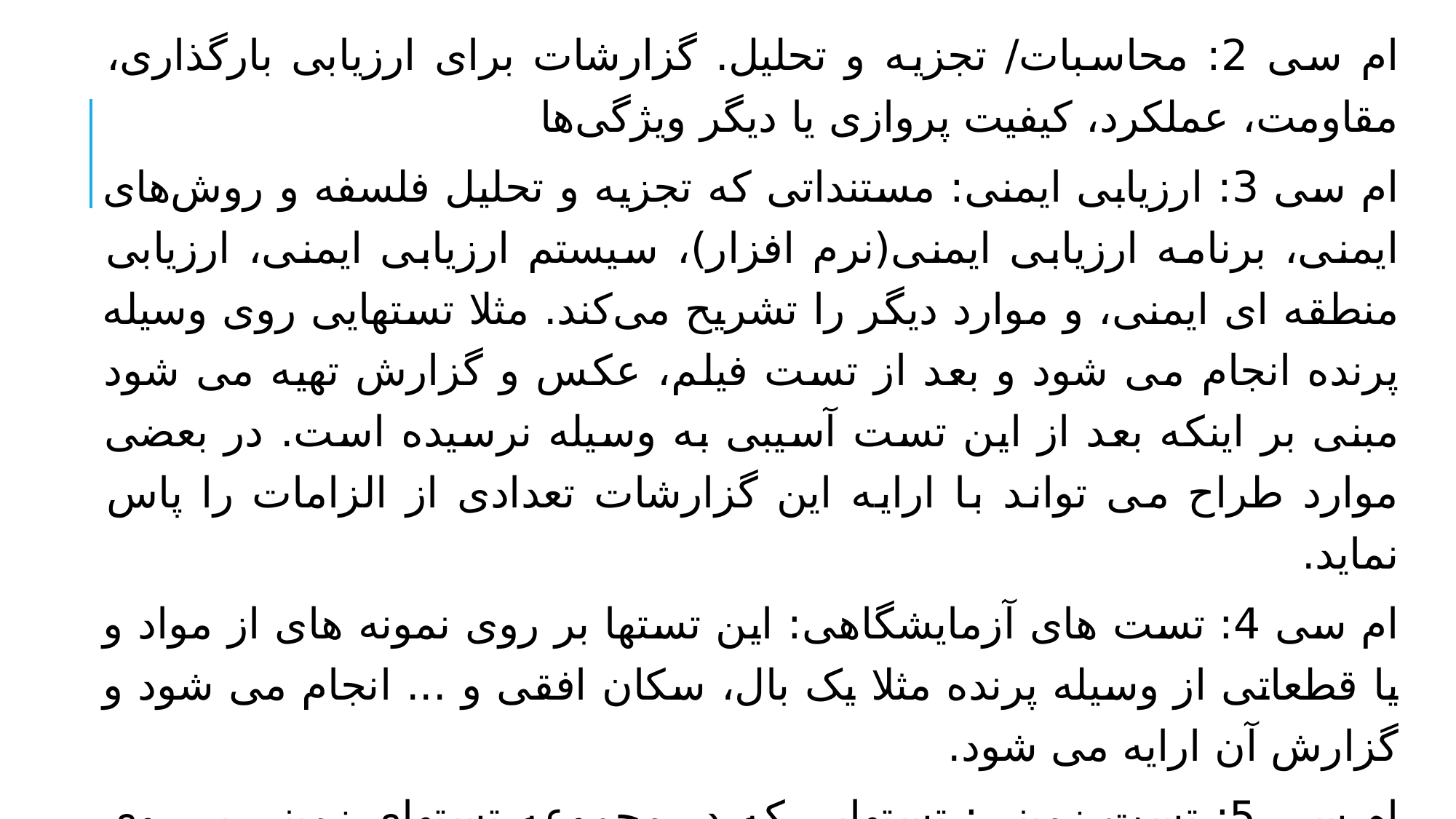

ام سی 2: محاسبات/ تجزیه و تحلیل. گزارشات برای ارزیابی بارگذاری، مقاومت، عملکرد، کیفیت پروازی یا دیگر ویژگی‌ها
ام سی 3: ارزیابی ایمنی: مستنداتی که تجزیه و تحلیل فلسفه و روش‌های ایمنی، برنامه ارزیابی ایمنی(نرم افزار)، سیستم ارزیابی ایمنی، ارزیابی منطقه ای ایمنی، و موارد دیگر را تشریح می‌کند. مثلا تستهایی روی وسیله پرنده انجام می شود و بعد از تست فیلم، عکس و گزارش تهیه می شود مبنی بر اینکه بعد از این تست آسیبی به وسیله نرسیده است. در بعضی موارد طراح می تواند با ارایه این گزارشات تعدادی از الزامات را پاس نماید.
ام سی 4: تست های آزمایشگاهی: این تستها بر روی نمونه های از مواد و یا قطعاتی از وسیله پرنده مثلا یک بال، سکان افقی و ... انجام می شود و گزارش آن ارایه می شود.
ام سی 5: تست زمینی: تستهایی که در مجموعه تستهای زمینی بر روی وسیله پرنده و یا سیستمهای آنها انجام می شود.
  ‘Flight Test Program’